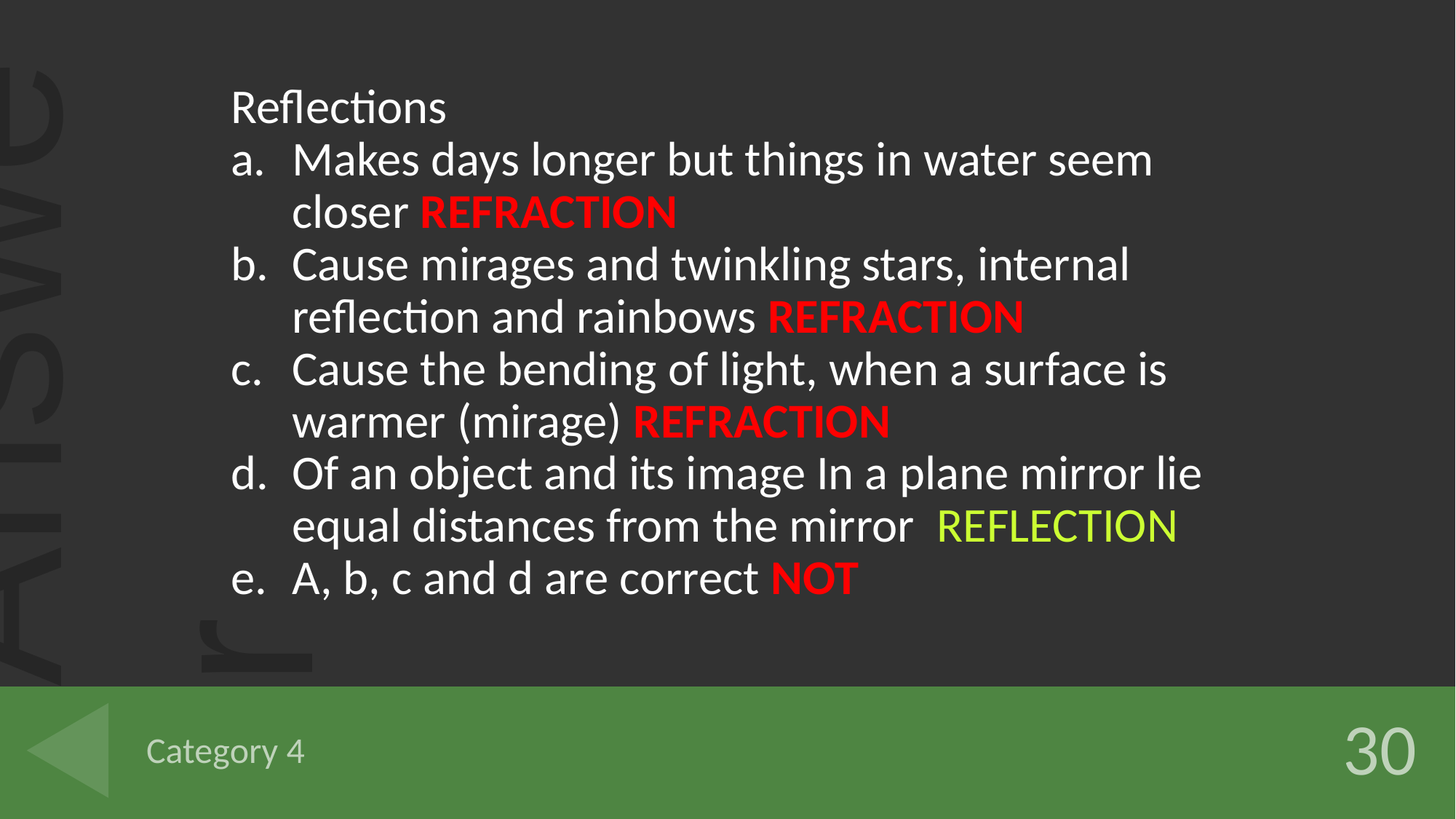

Reflections
Makes days longer but things in water seem closer REFRACTION
Cause mirages and twinkling stars, internal reflection and rainbows REFRACTION
Cause the bending of light, when a surface is warmer (mirage) REFRACTION
Of an object and its image In a plane mirror lie equal distances from the mirror  REFLECTION
A, b, c and d are correct NOT
# Category 4
30